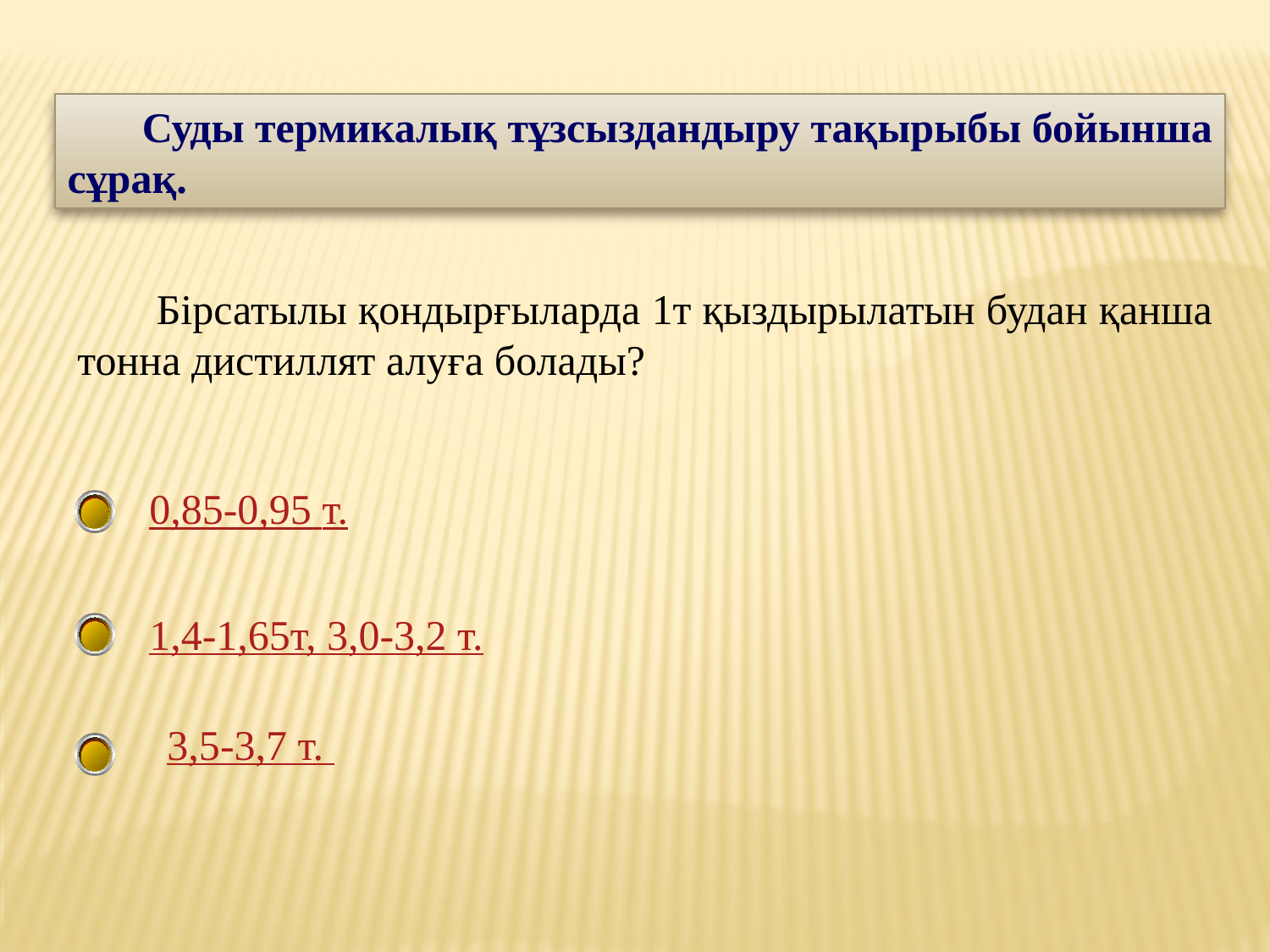

Суды термикалық тұзсыздандыру тақырыбы бойынша сұрақ.
       Бірсатылы қондырғыларда 1т қыздырылатын будан қанша тонна дистиллят алуға болады?
0,85-0,95 т.

1,4-1,65т, 3,0-3,2 т.

3,5-3,7 т.